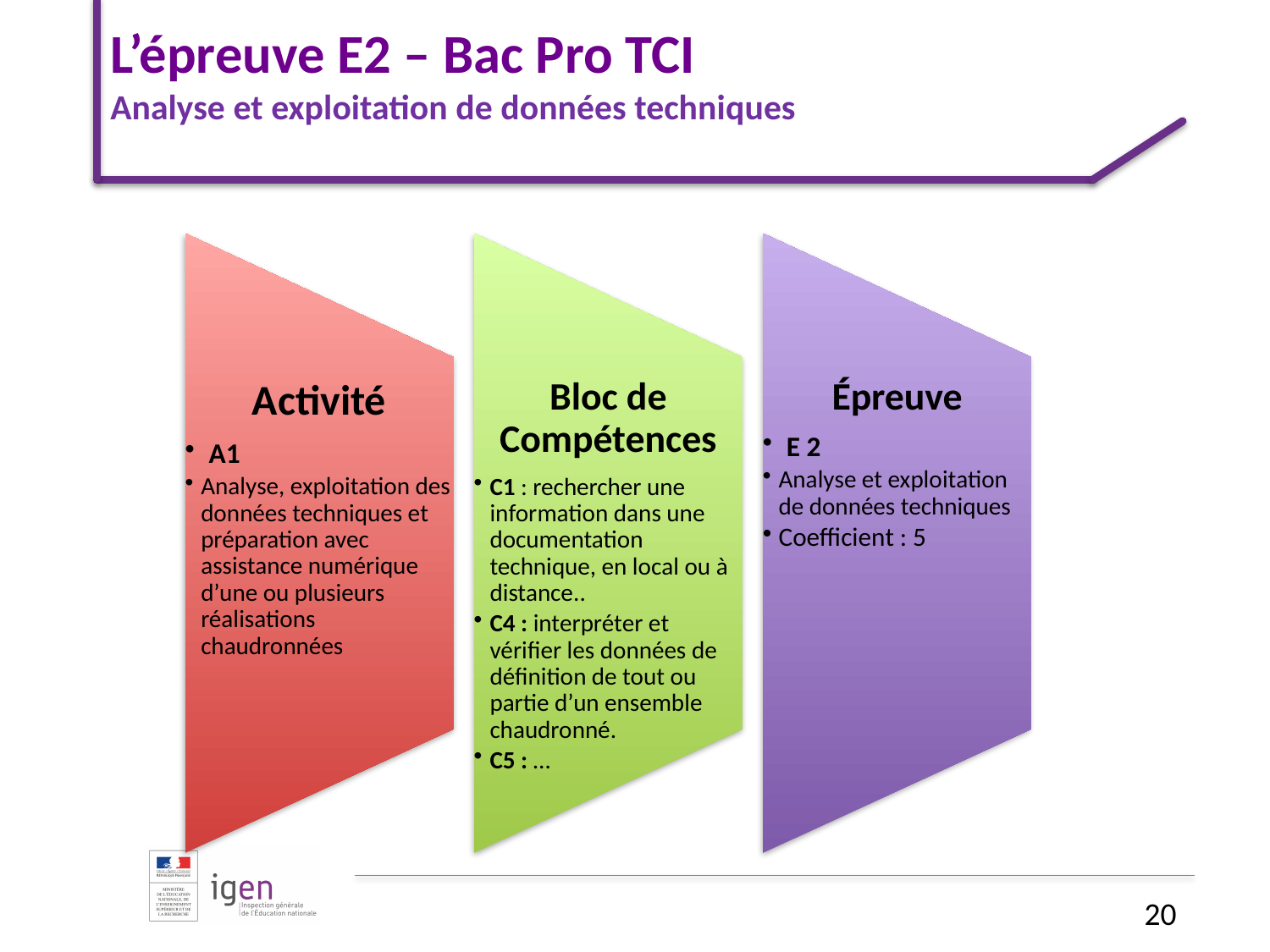

# L’épreuve E2 – Bac Pro TCI Analyse et exploitation de données techniques
Activité
A1
Analyse, exploitation des données techniques et préparation avec assistance numérique d’une ou plusieurs réalisations chaudronnées
Bloc de Compétences
C1 : rechercher une information dans une documentation technique, en local ou à distance..
C4 : interpréter et vérifier les données de définition de tout ou partie d’un ensemble chaudronné.
C5 : …
Épreuve
E 2
Analyse et exploitation de données techniques
Coefficient : 5
20